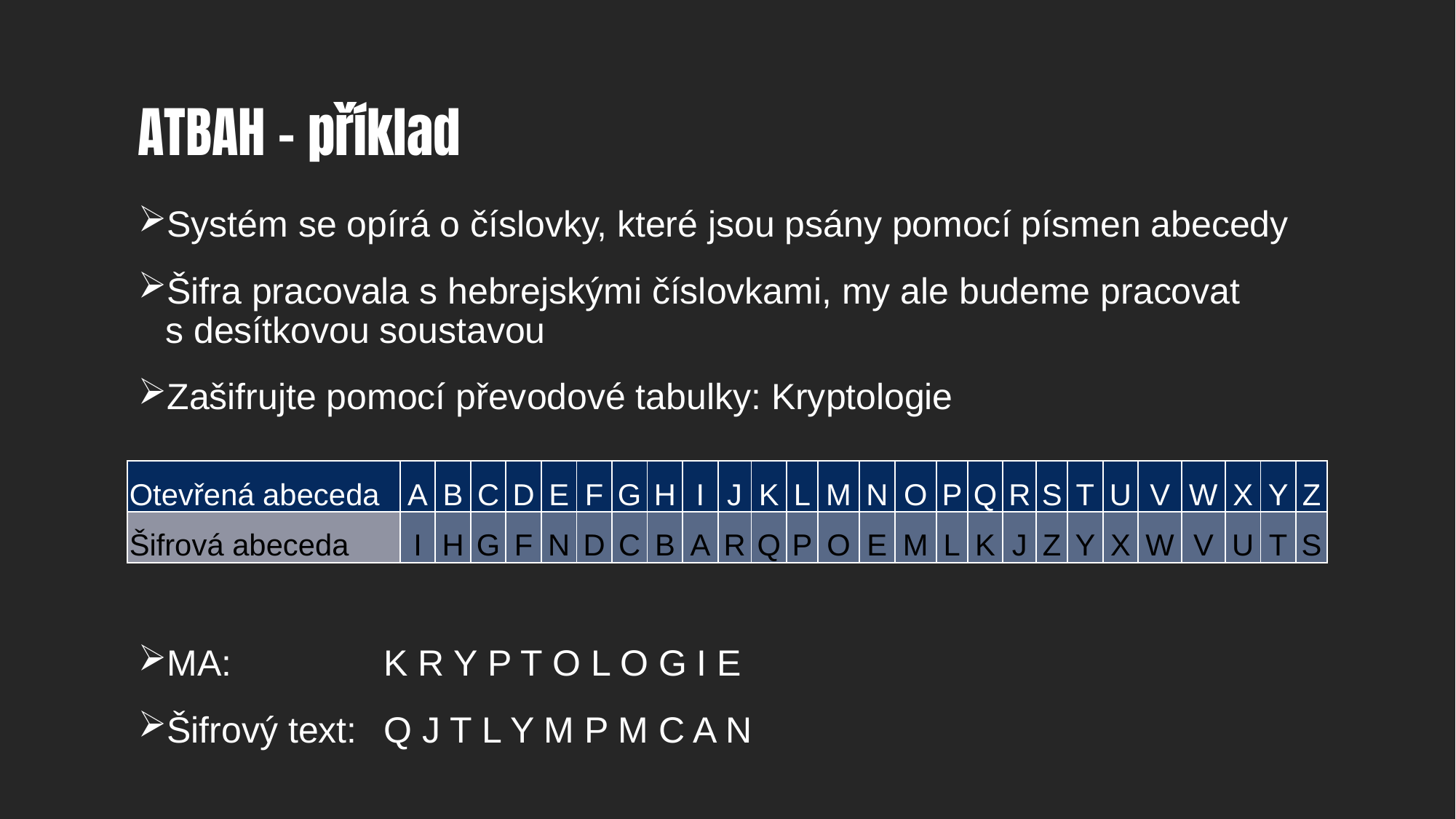

# ATBAH - příklad
Systém se opírá o číslovky, které jsou psány pomocí písmen abecedy
Šifra pracovala s hebrejskými číslovkami, my ale budeme pracovat s desítkovou soustavou
Zašifrujte pomocí převodové tabulky: Kryptologie

MA:		K R Y P T O L O G I E
Šifrový text:	Q J T L Y M P M C A N

| Otevřená abeceda | A | B | C | D | E | F | G | H | I | J | K | L | M | N | O | P | Q | R | S | T | U | V | W | X | Y | Z |
| --- | --- | --- | --- | --- | --- | --- | --- | --- | --- | --- | --- | --- | --- | --- | --- | --- | --- | --- | --- | --- | --- | --- | --- | --- | --- | --- |
| Šifrová abeceda | I | H | G | F | N | D | C | B | A | R | Q | P | O | E | M | L | K | J | Z | Y | X | W | V | U | T | S |